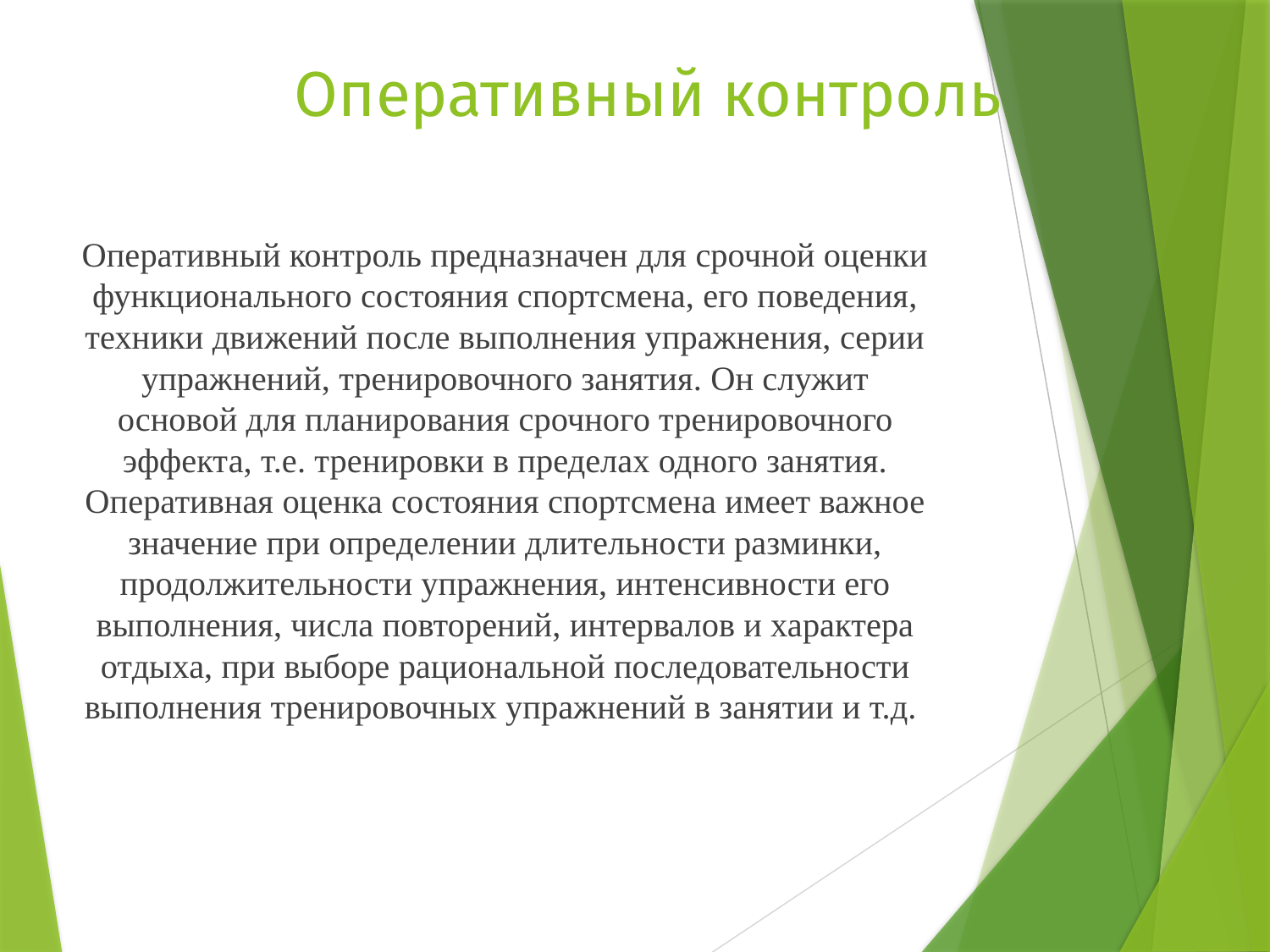

# Оперативный контроль
Оперативный контроль предназначен для срочной оценки функционального состояния спортсмена, его поведения, техники движений после выполнения упражнения, серии упражнений, тренировочного занятия. Он служит основой для планирования срочного тренировочного эффекта, т.е. тренировки в пределах одного занятия. Оперативная оценка состояния спортсмена имеет важное значение при определении длительности разминки, продолжительности упражнения, интенсивности его выполнения, числа повторений, интервалов и характера отдыха, при выборе рациональной последовательности выполнения тренировочных упражнений в занятии и т.д.